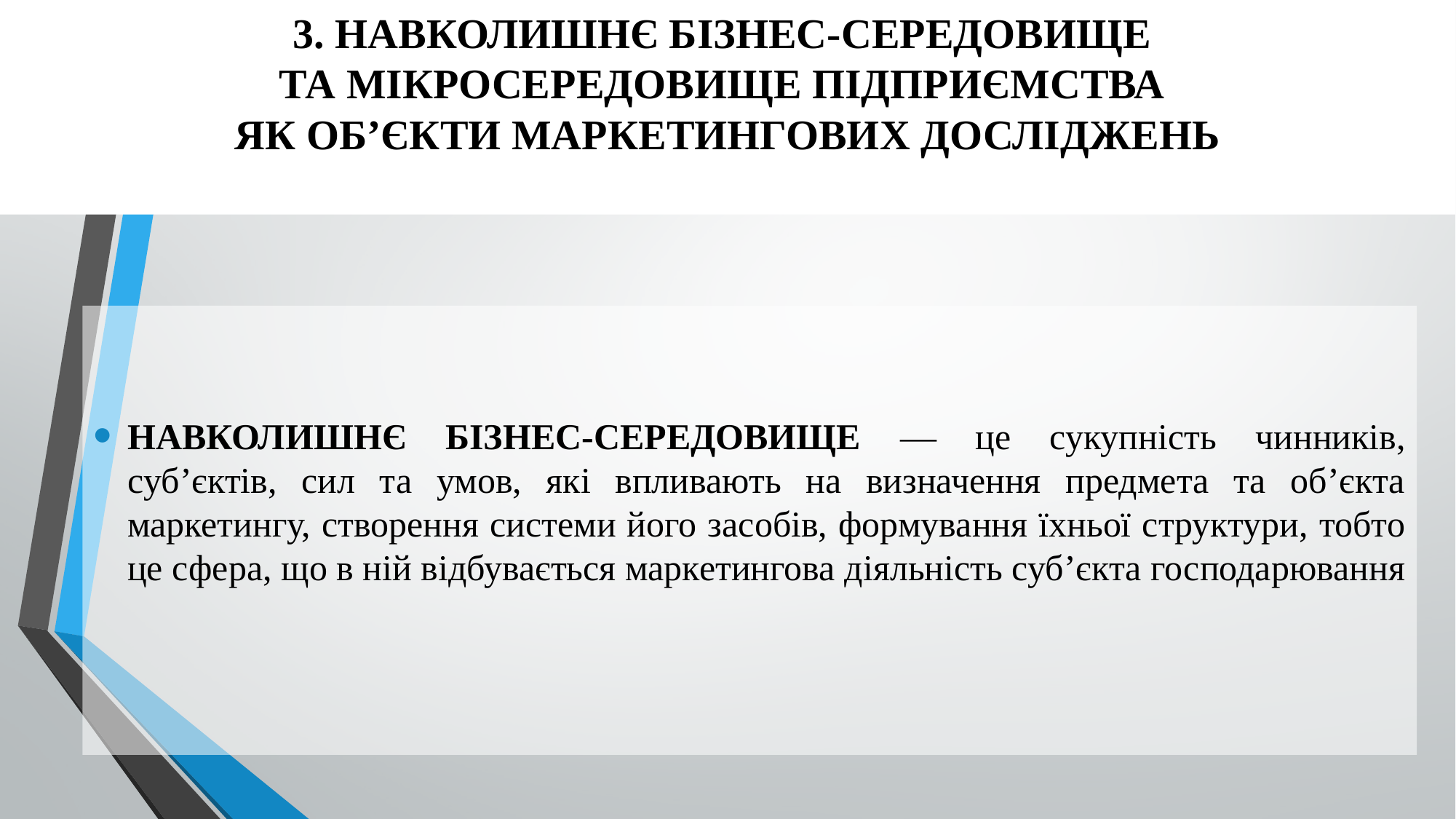

# 3. Навколишнє бізнес-середовище та мікросередовище підприємства як об’єкти маркетингових досліджень
НАВКОЛИШНЄ БІЗНЕС-СЕРЕДОВИЩЕ — це сукупність чинників, cуб’єктів, сил та умов, які впливають на визначення предмета та об’єкта маркетингу, створення системи його засобів, формування їхньої структури, тобто це сфера, що в ній відбувається маркетингова діяльність суб’єкта господарювання